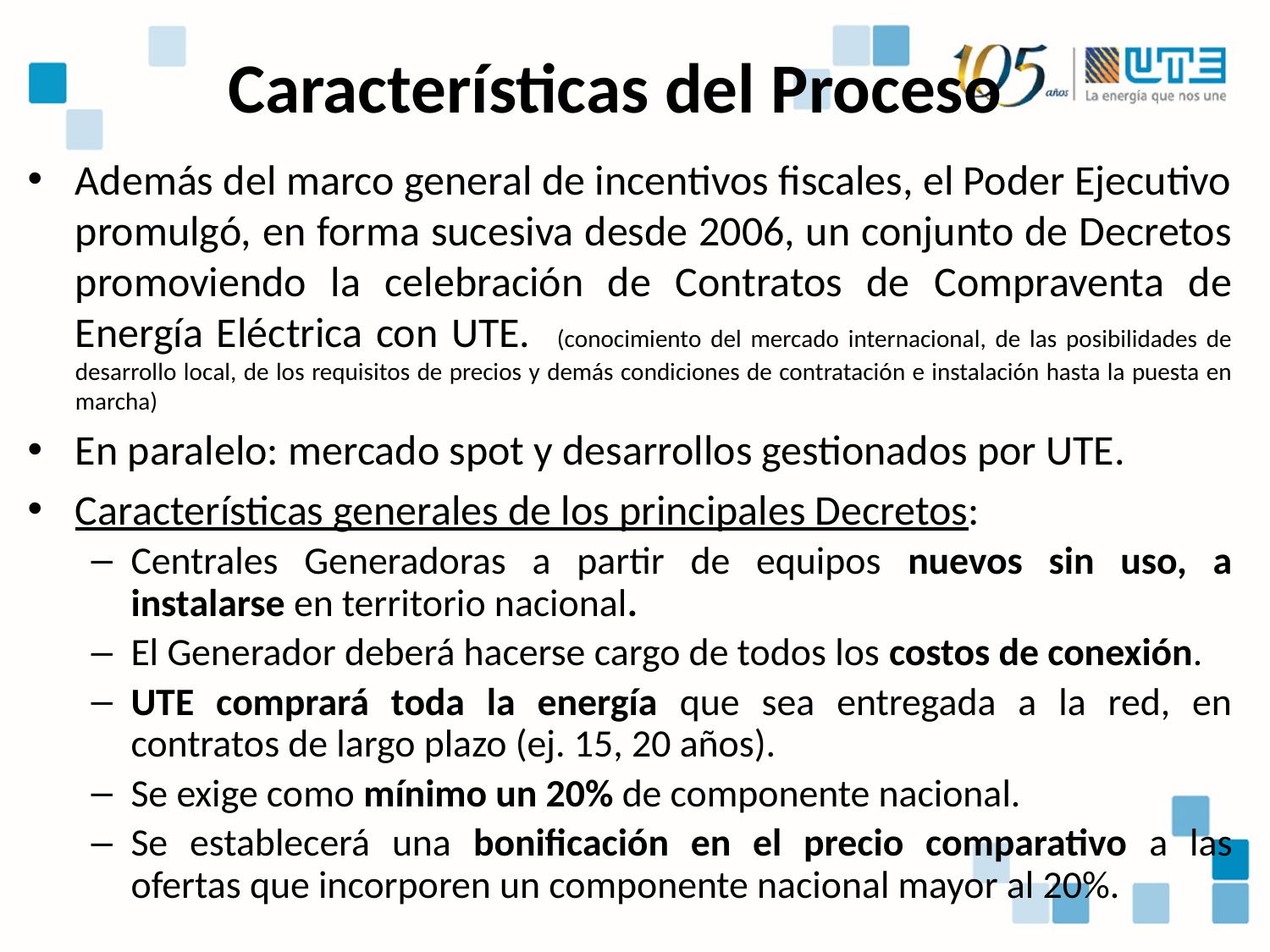

Características del Proceso
Además del marco general de incentivos fiscales, el Poder Ejecutivo promulgó, en forma sucesiva desde 2006, un conjunto de Decretos promoviendo la celebración de Contratos de Compraventa de Energía Eléctrica con UTE.  (conocimiento del mercado internacional, de las posibilidades de desarrollo local, de los requisitos de precios y demás condiciones de contratación e instalación hasta la puesta en marcha)
En paralelo: mercado spot y desarrollos gestionados por UTE.
Características generales de los principales Decretos:
Centrales Generadoras a partir de equipos nuevos sin uso, a instalarse en territorio nacional.
El Generador deberá hacerse cargo de todos los costos de conexión.
UTE comprará toda la energía que sea entregada a la red, en contratos de largo plazo (ej. 15, 20 años).
Se exige como mínimo un 20% de componente nacional.
Se establecerá una bonificación en el precio comparativo a las ofertas que incorporen un componente nacional mayor al 20%.